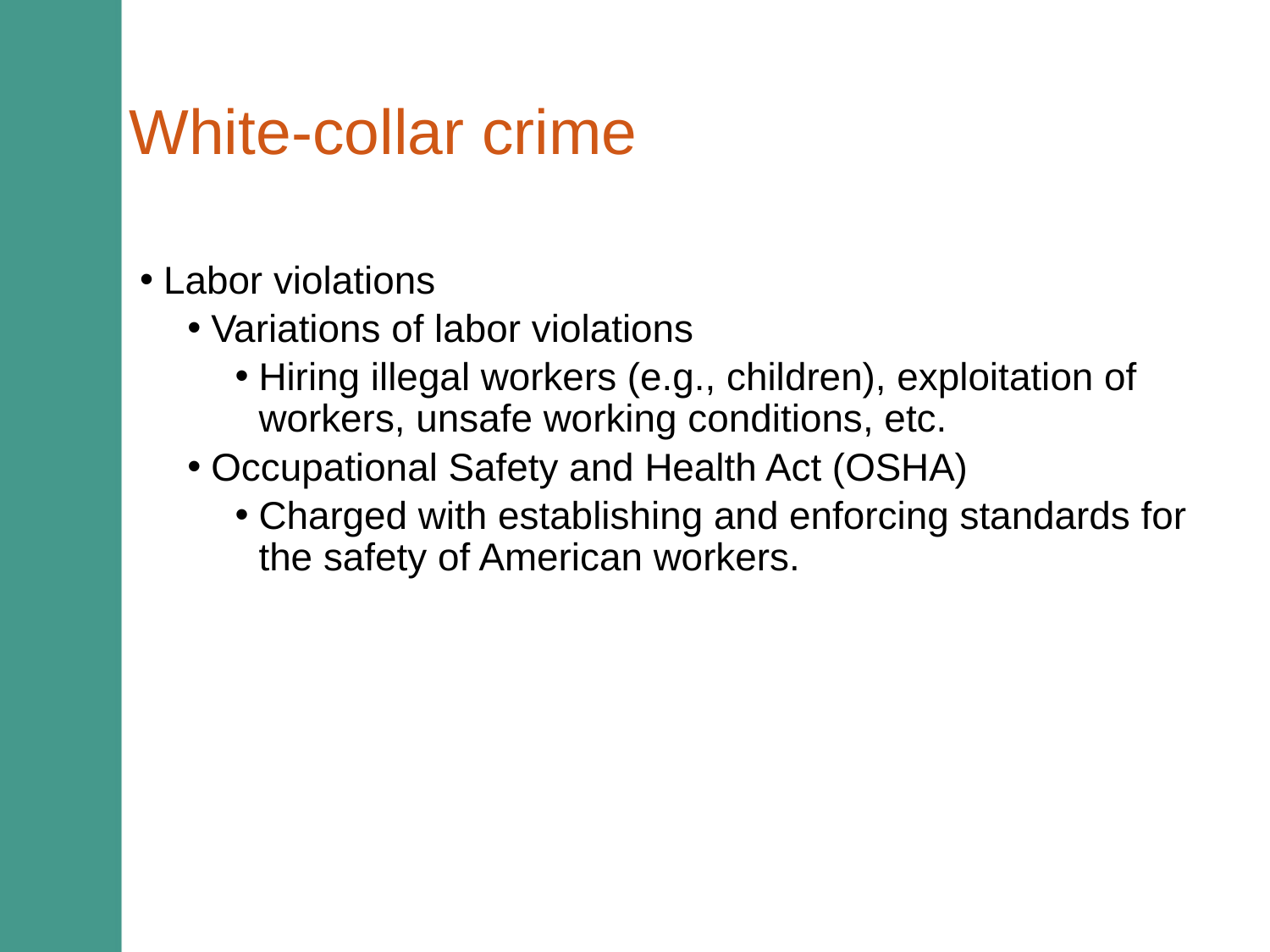

# White-collar crime
Labor violations
Variations of labor violations
Hiring illegal workers (e.g., children), exploitation of workers, unsafe working conditions, etc.
Occupational Safety and Health Act (OSHA)
Charged with establishing and enforcing standards for the safety of American workers.